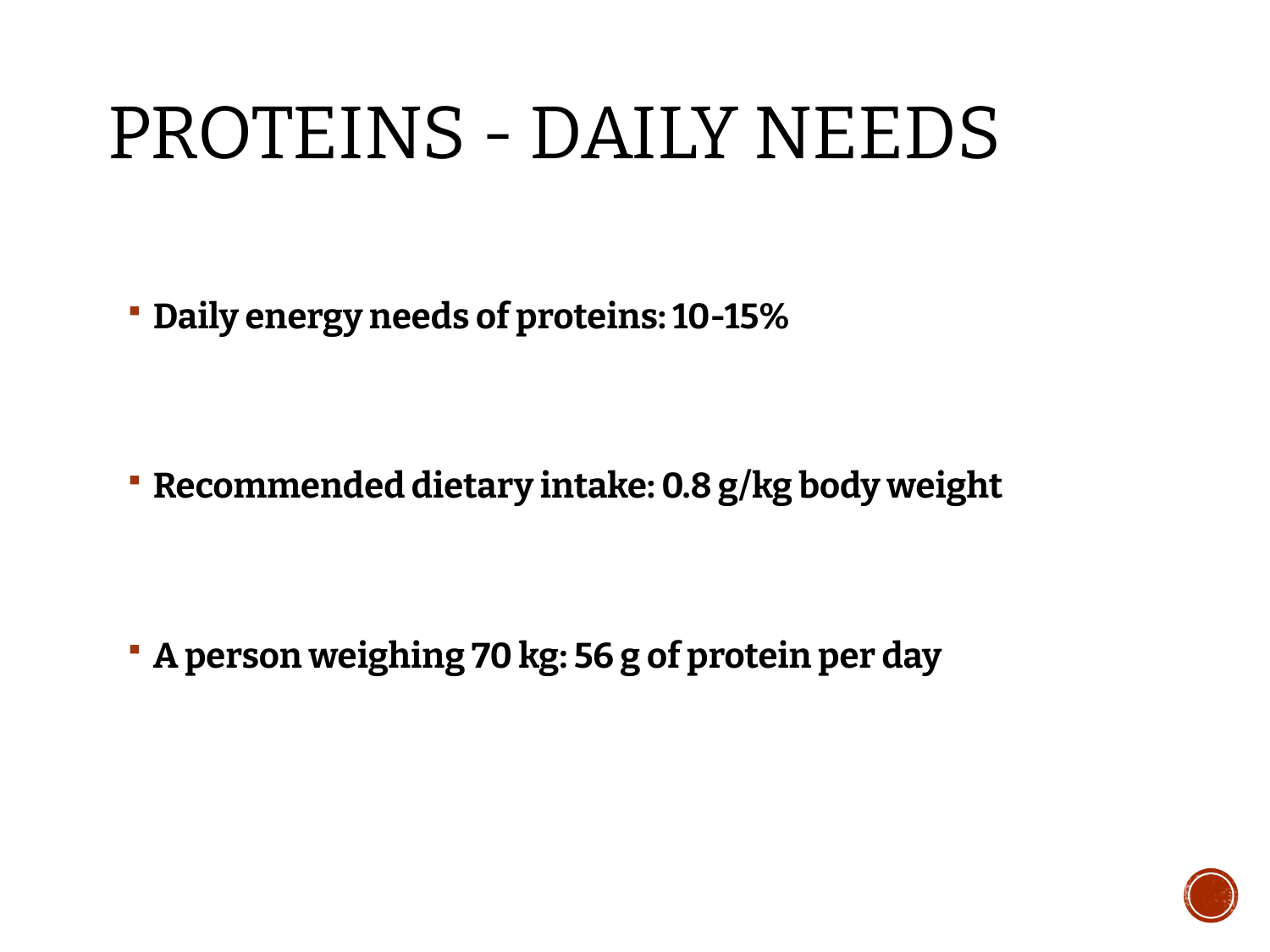

# PROTEINS - DAILY NEEDS
Daily energy needs of proteins: 10-15%

Recommended dietary intake: 0.8 g/kg body weight

A person weighing 70 kg: 56 g of protein per day